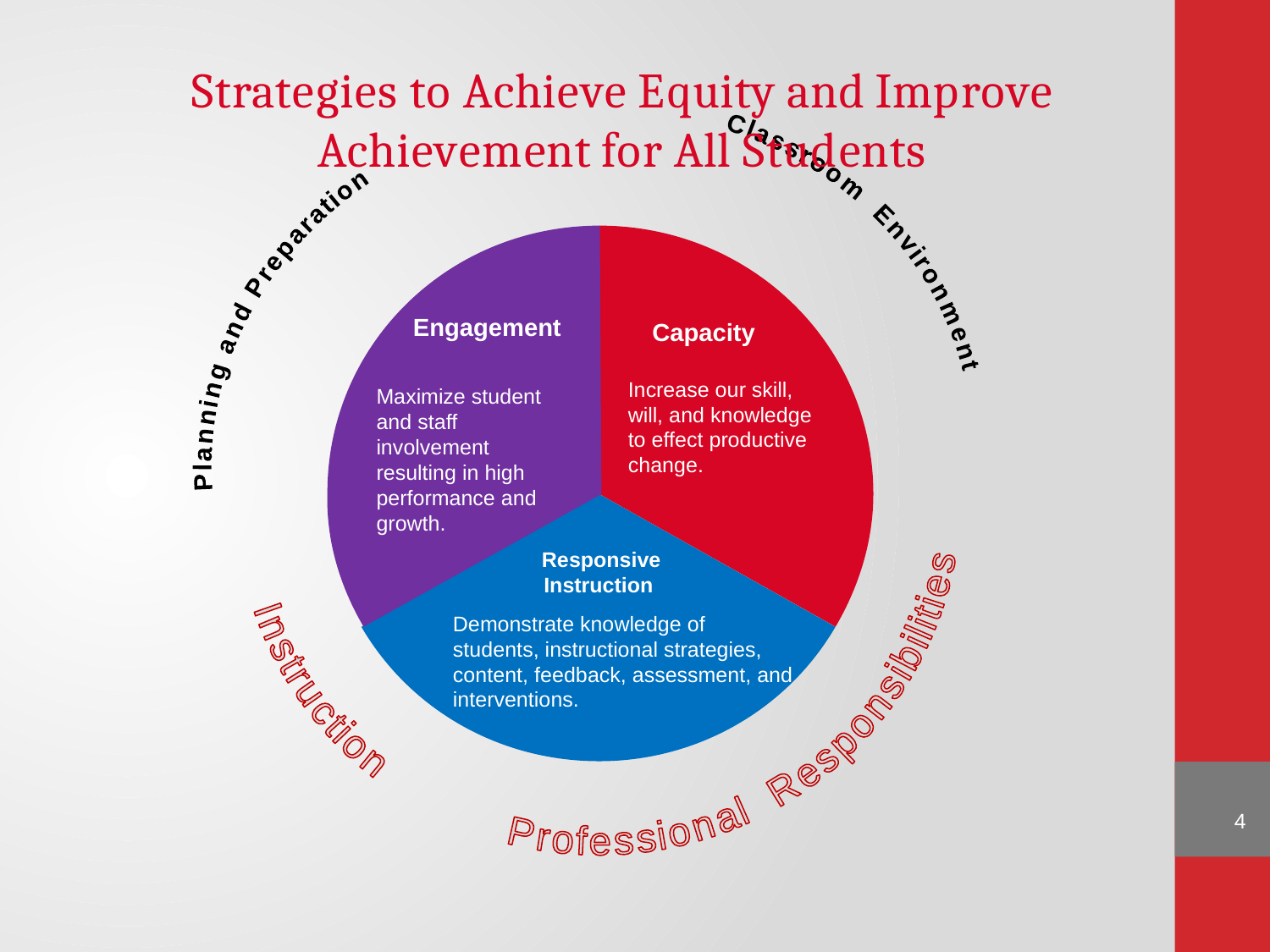

Strategies to Achieve Equity and Improve Achievement for All Students
       Planning and Preparation                                             Classroom  Environment

             Instruction           Professional  Responsibilities

Capacity
Engagement
Increase our skill, will, and knowledge to effect productive change.
Maximize student and staff involvement resulting in high performance and growth.

Responsive
Instruction
Demonstrate knowledge of students, instructional strategies, content, feedback, assessment, and interventions.
4